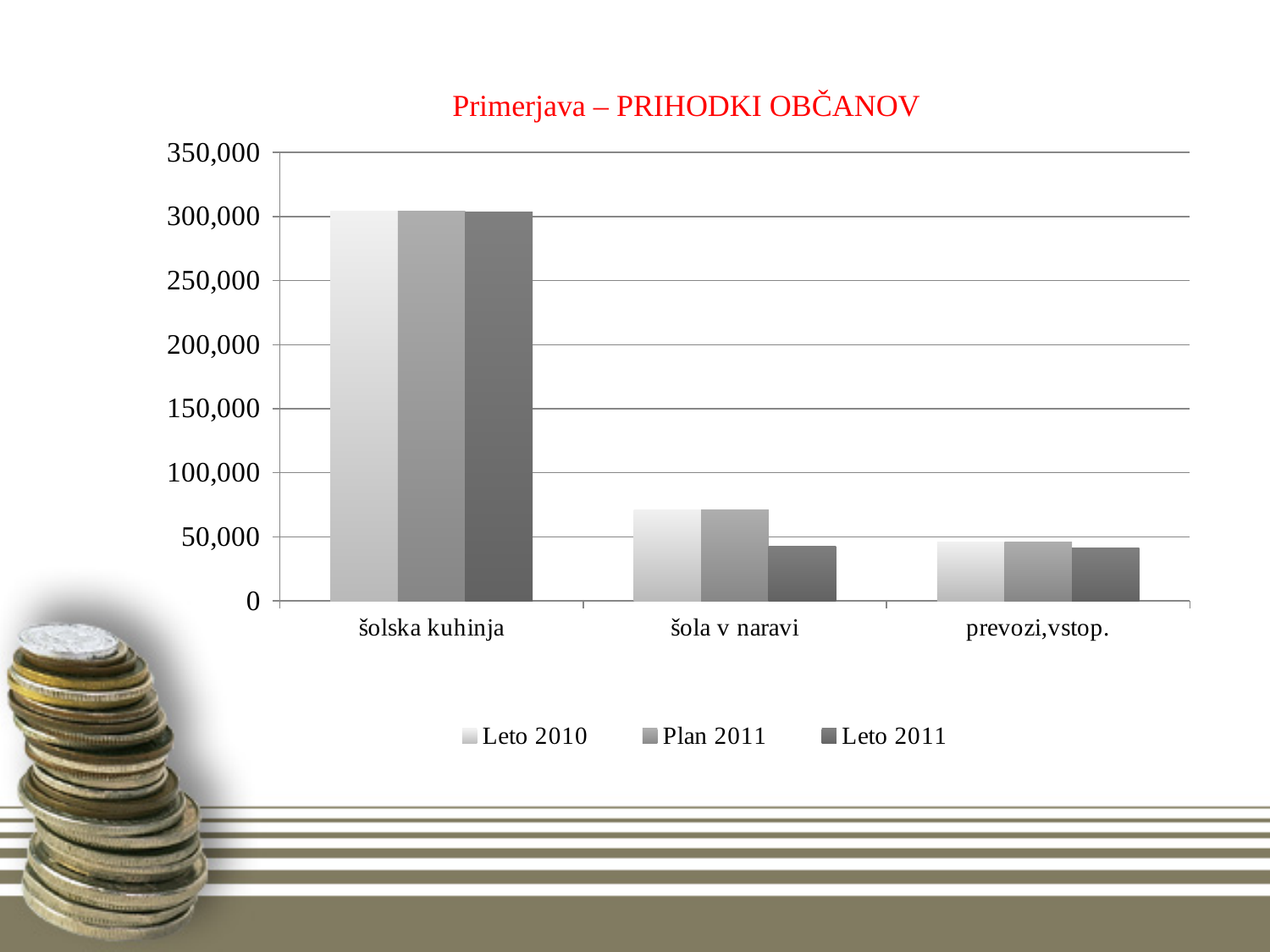

# Primerjava – PRIHODKI OBČANOV

### Chart

| Category | Leto 2010 | Plan 2011 | Leto 2011 |
|---|---|---|---|
| šolska kuhinja | 303881.01 | 304000.0 | 303827.43 |
| šola v naravi | 71042.66 | 71000.0 | 42798.53 |
| prevozi,vstop. | 45648.62 | 46000.0 | 41393.61 |